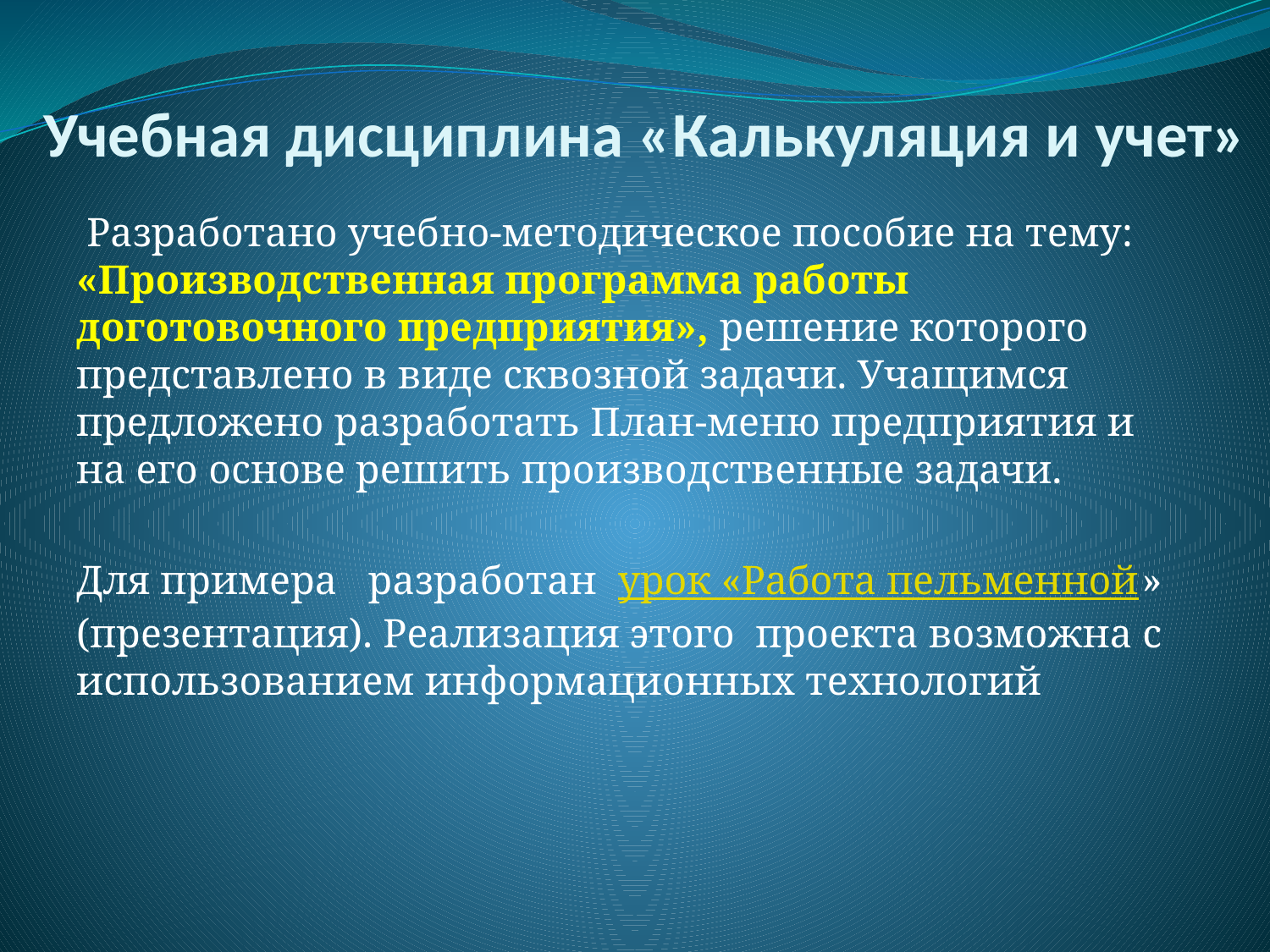

# Учебная дисциплина «Калькуляция и учет»
 Разработано учебно-методическое пособие на тему: «Производственная программа работы  доготовочного предприятия», решение которого представлено в виде сквозной задачи. Учащимся предложено разработать План-меню предприятия и на его основе решить производственные задачи.

Для примера   разработан  урок «Работа пельменной» (презентация). Реализация этого  проекта возможна с использованием информационных технологий